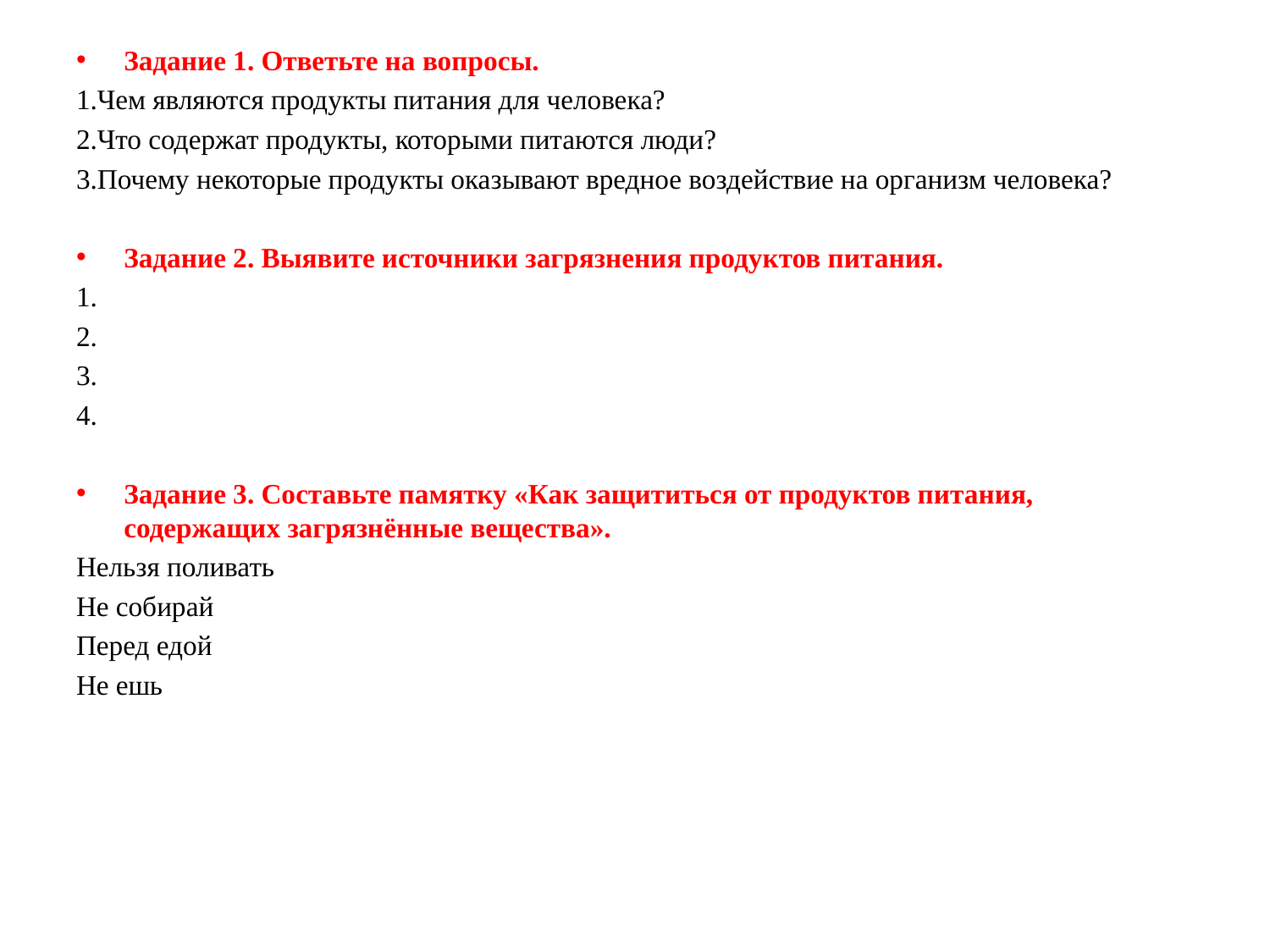

Задание 1. Ответьте на вопросы.
1.Чем являются продукты питания для человека?
2.Что содержат продукты, которыми питаются люди?
3.Почему некоторые продукты оказывают вредное воздействие на организм человека?

Задание 2. Выявите источники загрязнения продуктов питания.
1.
2.
3.
4.

Задание 3. Составьте памятку «Как защититься от продуктов питания, содержащих загрязнённые вещества».
Нельзя поливать
Не собирай
Перед едой
Не ешь